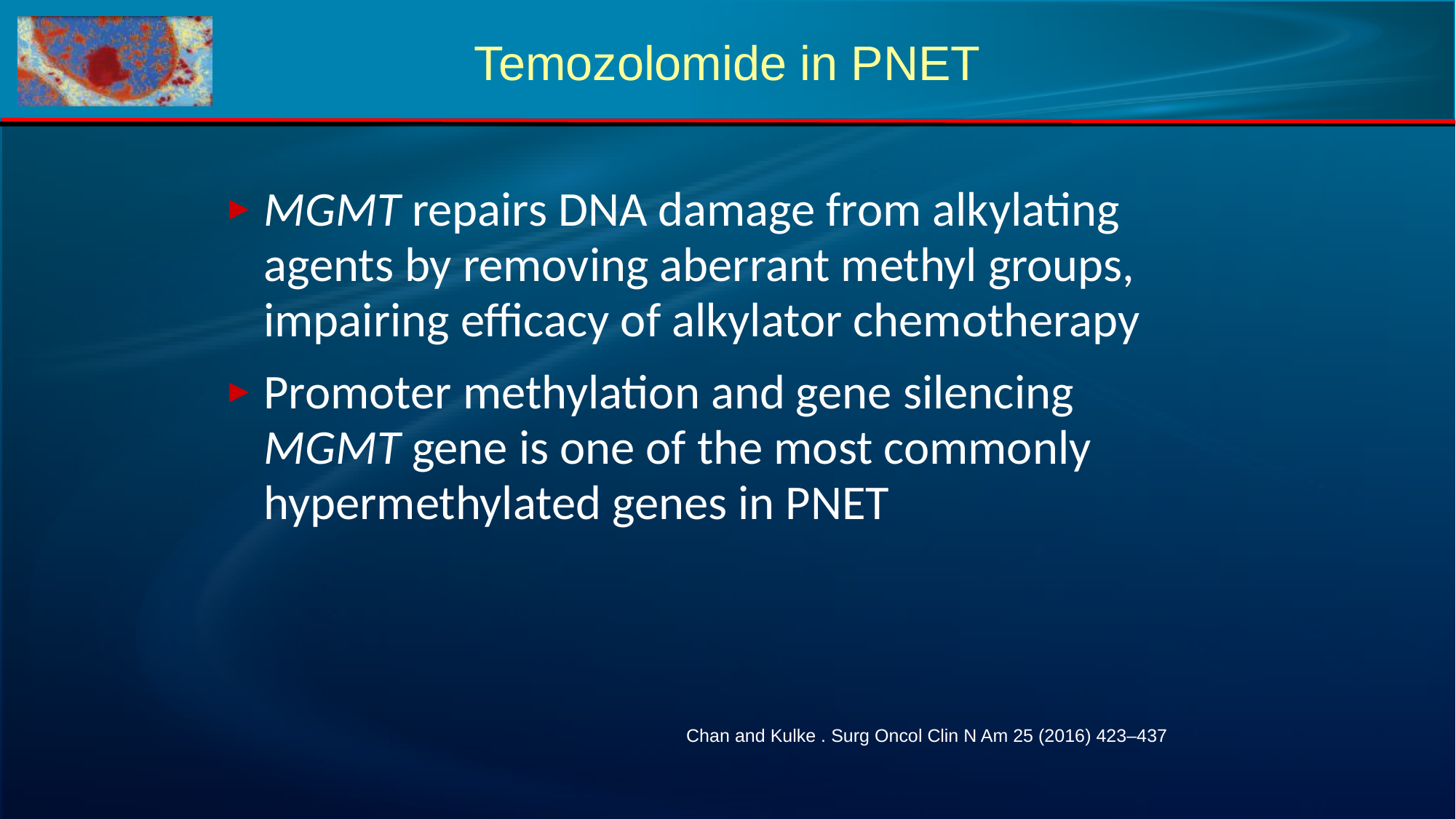

# Temozolomide in PNET
MGMT repairs DNA damage from alkylating agents by removing aberrant methyl groups, impairing efficacy of alkylator chemotherapy
Promoter methylation and gene silencing MGMT gene is one of the most commonly hypermethylated genes in PNET
Chan and Kulke . Surg Oncol Clin N Am 25 (2016) 423–437